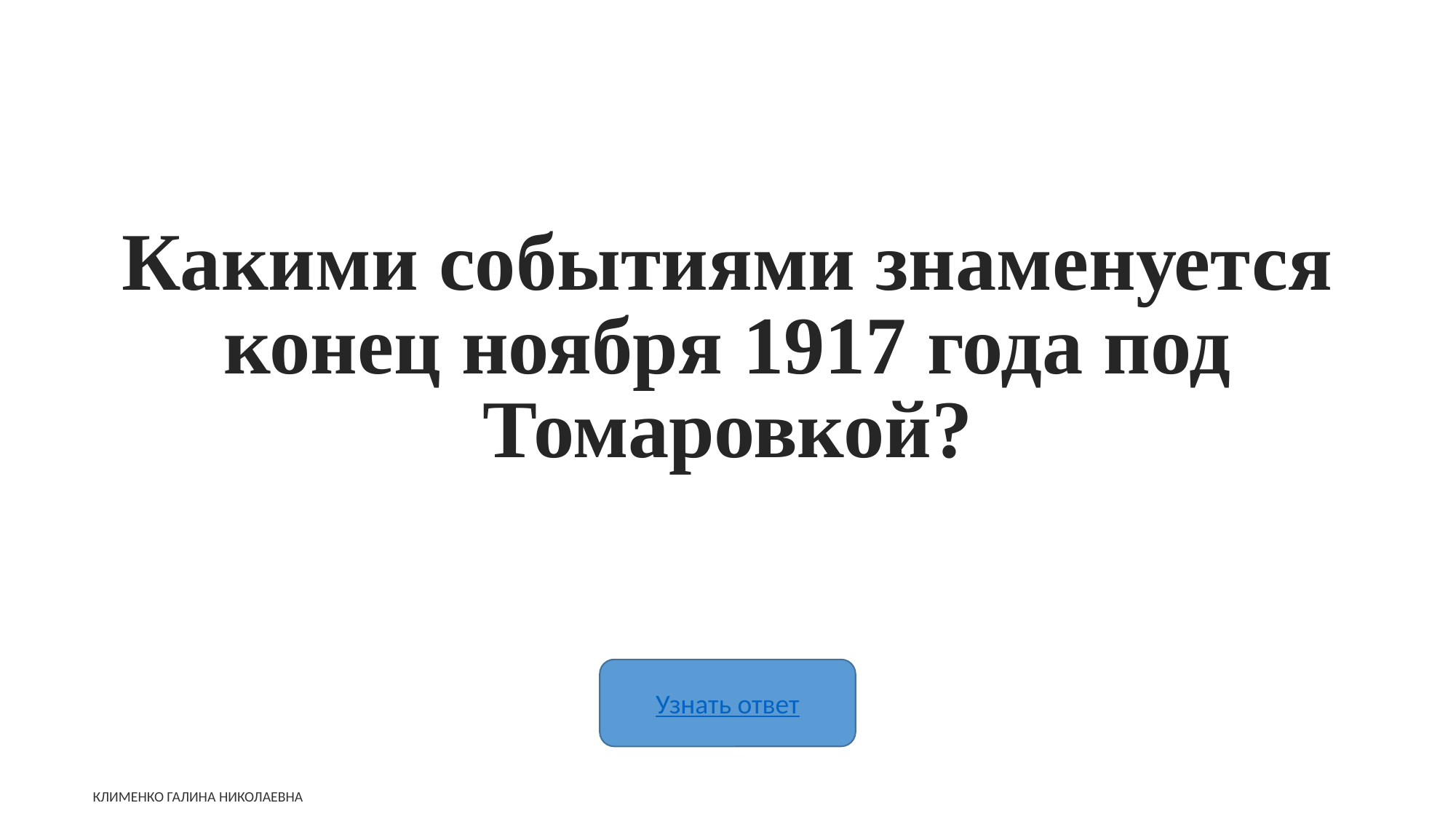

Какими событиями знаменуется конец ноября 1917 года под Томаровкой?

Узнать ответ
Клименко Галина Николаевна